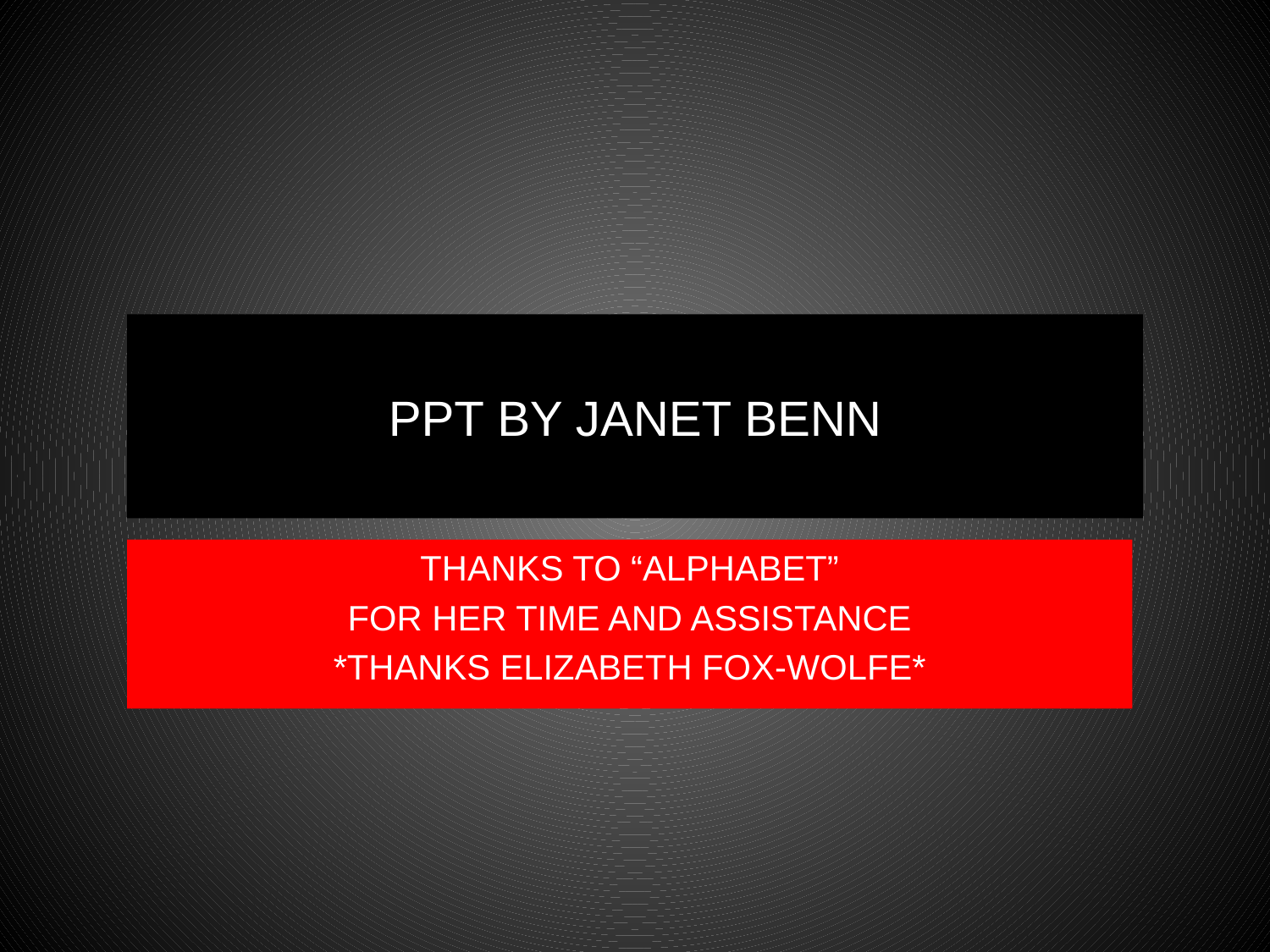

# PPT BY JANET BENN
THANKS TO “ALPHABET”
FOR HER TIME AND ASSISTANCE
*THANKS ELIZABETH FOX-WOLFE*